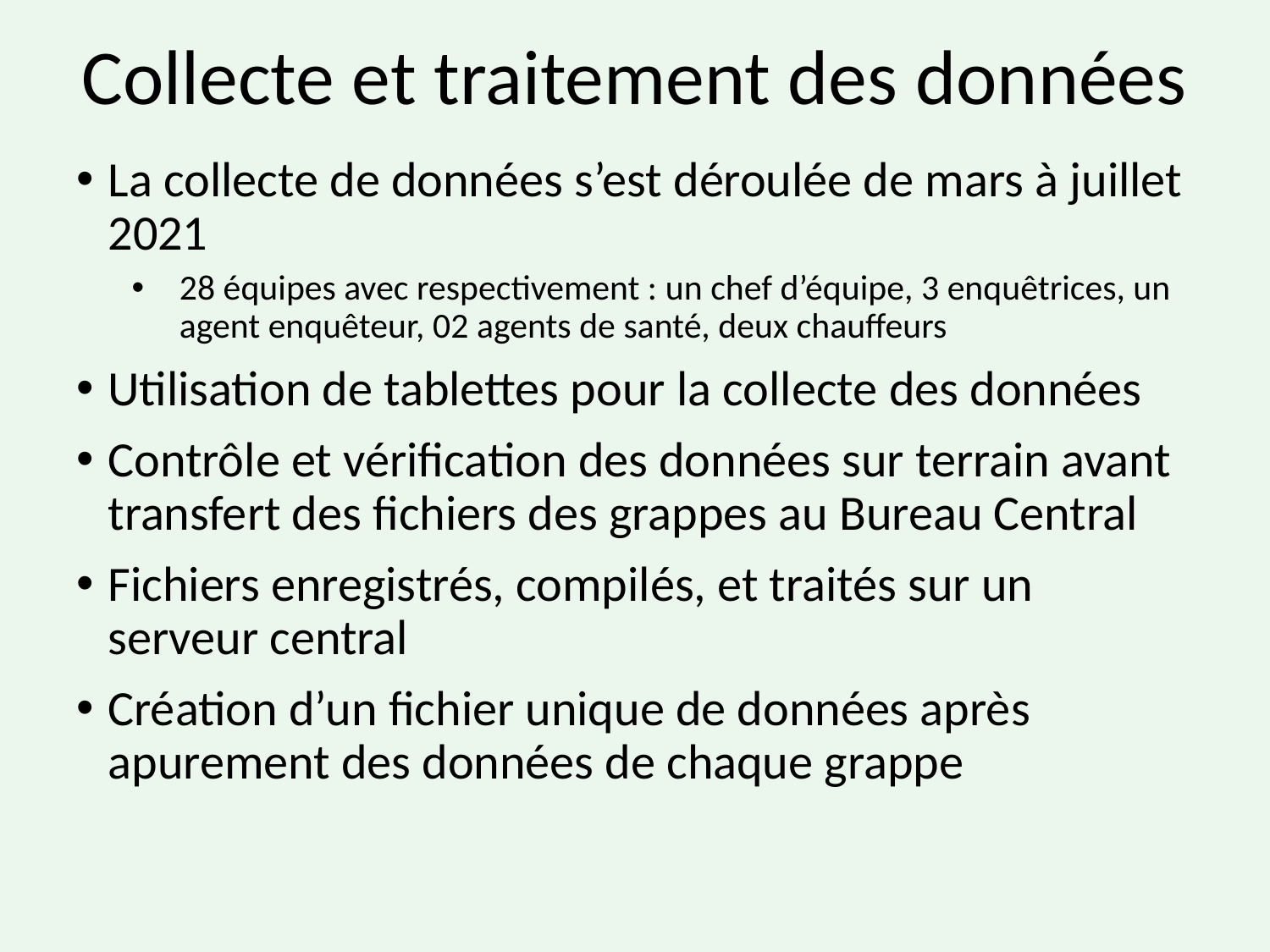

# Collecte et traitement des données
La collecte de données s’est déroulée de mars à juillet 2021
28 équipes avec respectivement : un chef d’équipe, 3 enquêtrices, un agent enquêteur, 02 agents de santé, deux chauffeurs
Utilisation de tablettes pour la collecte des données
Contrôle et vérification des données sur terrain avant transfert des fichiers des grappes au Bureau Central
Fichiers enregistrés, compilés, et traités sur un serveur central
Création d’un fichier unique de données après apurement des données de chaque grappe